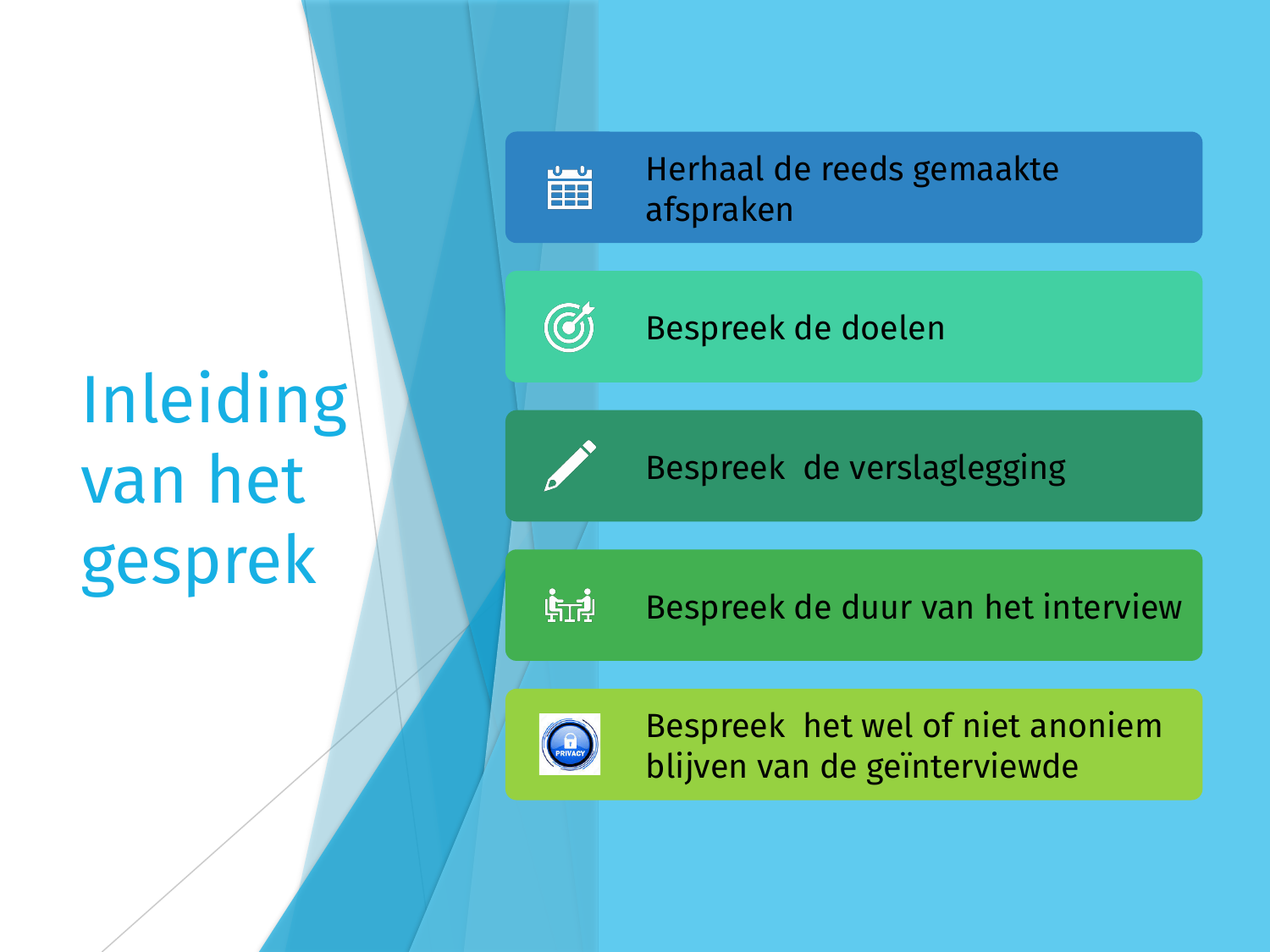

Herhaal de reeds gemaakte afspraken
Bespreek de doelen
Bespreek  de verslaglegging
Bespreek de duur van het interview
Bespreek  het wel of niet anoniem blijven van de geïnterviewde
# Inleiding van het gesprek